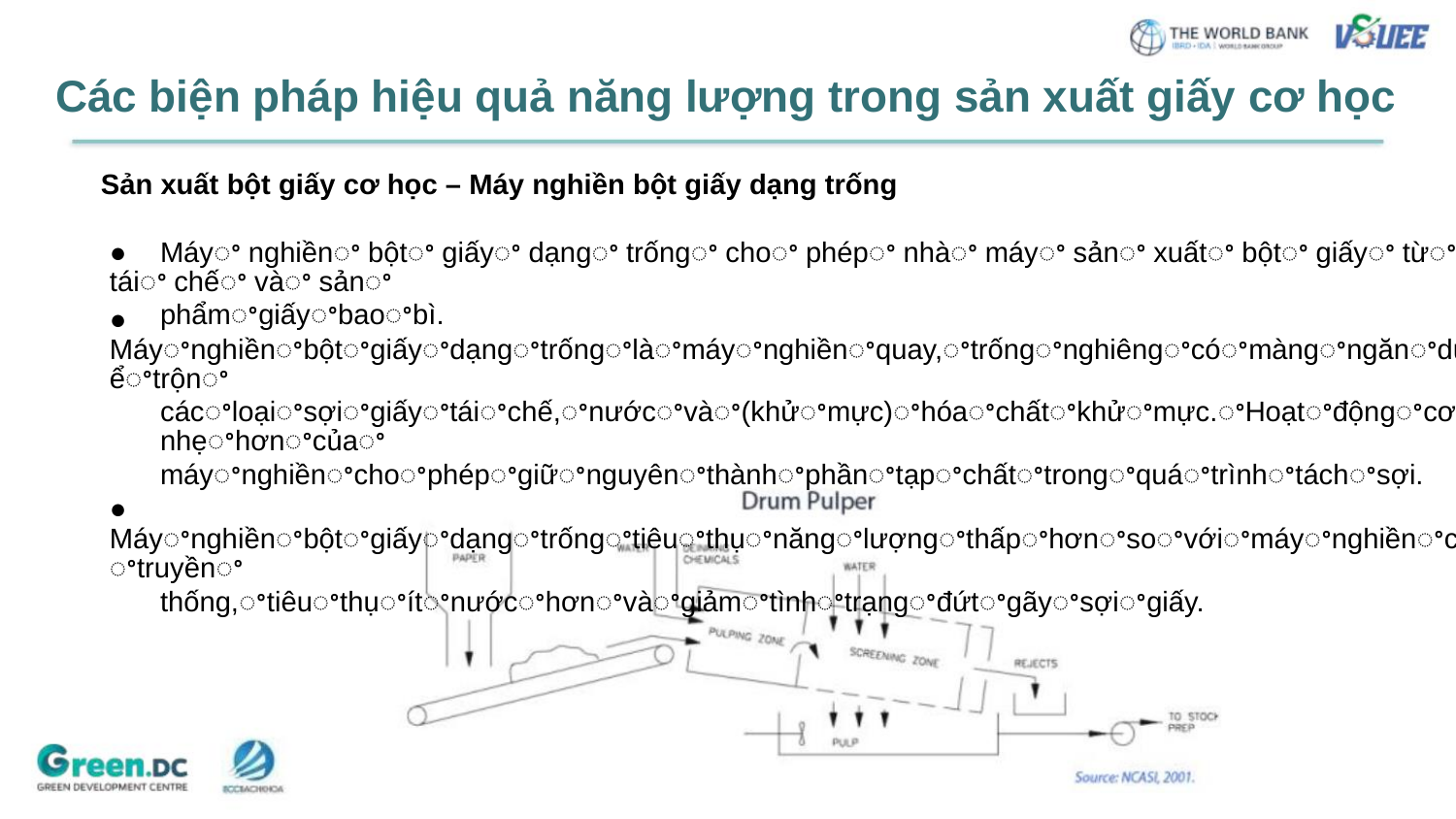

Các biện pháp hiệu quả năng lượng trong sản xuất giấy cơ học
Sản xuất bột giấy cơ học – Máy nghiền bột giấy dạng trống
● Máyꢀ nghiềnꢀ bộtꢀ giấyꢀ dạngꢀ trốngꢀ choꢀ phépꢀ nhàꢀ máyꢀ sảnꢀ xuấtꢀ bộtꢀ giấyꢀ từꢀ giấyꢀ táiꢀ chếꢀ vàꢀ sảnꢀ
phẩmꢀgiấyꢀbaoꢀbì.
● Máyꢀnghiềnꢀbộtꢀgiấyꢀdạngꢀtrốngꢀlàꢀmáyꢀnghiềnꢀquay,ꢀtrốngꢀnghiêngꢀcóꢀmàngꢀngănꢀdùngꢀđểꢀtrộnꢀ
cácꢀloạiꢀsợiꢀgiấyꢀtáiꢀchế,ꢀnướcꢀvàꢀ(khửꢀmực)ꢀhóaꢀchấtꢀkhửꢀmực.ꢀHoạtꢀđộngꢀcơꢀhọcꢀnhẹꢀhơnꢀcủaꢀ
máyꢀnghiềnꢀchoꢀphépꢀgiữꢀnguyênꢀthànhꢀphầnꢀtạpꢀchấtꢀtrongꢀquáꢀtrìnhꢀtáchꢀsợi.
● Máyꢀnghiềnꢀbộtꢀgiấyꢀdạngꢀtrốngꢀtiêuꢀthụꢀnăngꢀlượngꢀthấpꢀhơnꢀsoꢀvớiꢀmáyꢀnghiềnꢀcơꢀhọcꢀtruyềnꢀ
thống,ꢀtiêuꢀthụꢀítꢀnướcꢀhơnꢀvàꢀgiảmꢀtìnhꢀtrạngꢀđứtꢀgãyꢀsợiꢀgiấy.